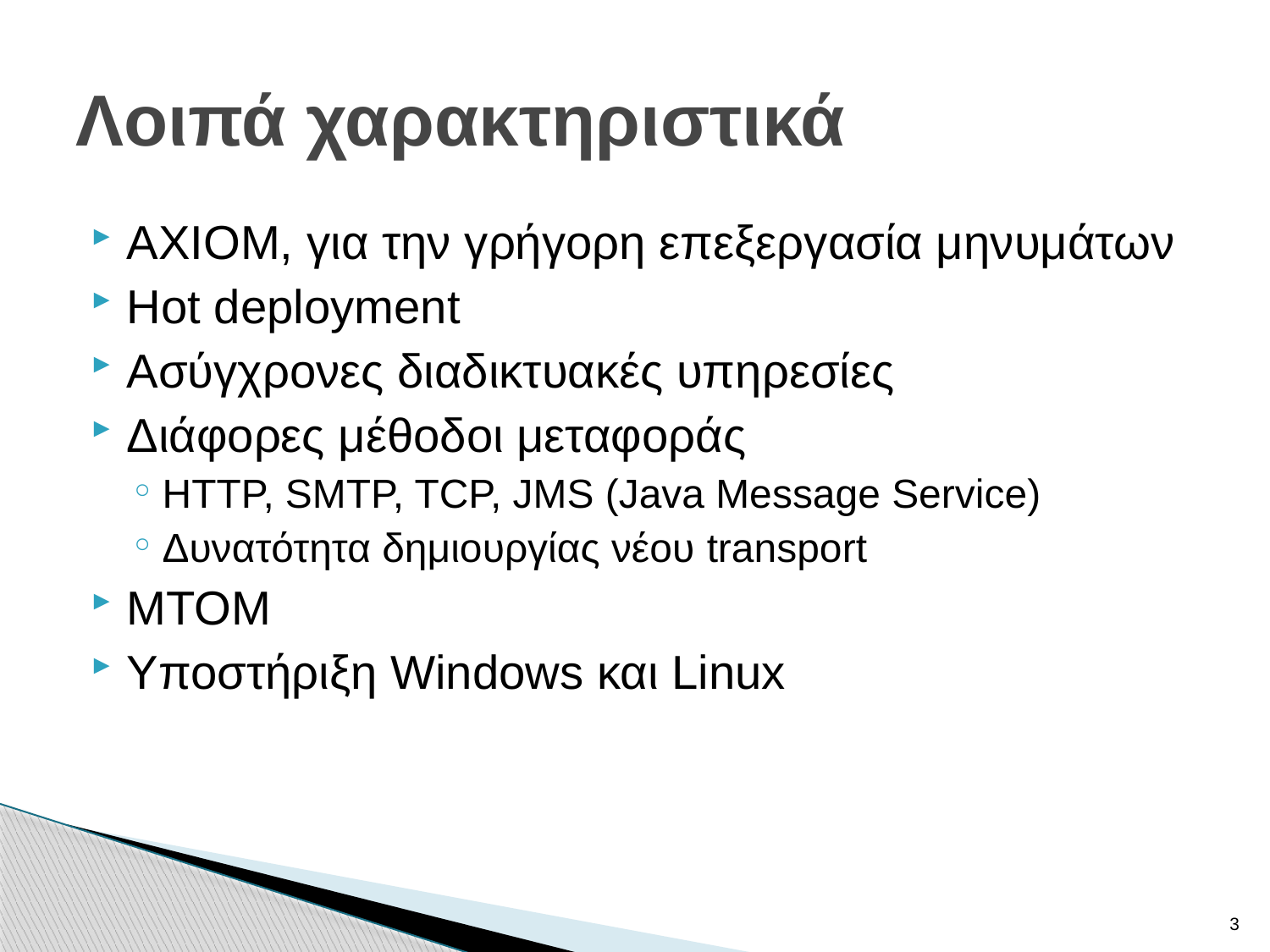

# Λοιπά χαρακτηριστικά
AXIOM, για την γρήγορη επεξεργασία μηνυμάτων
Hot deployment
Ασύγχρονες διαδικτυακές υπηρεσίες
Διάφορες μέθοδοι μεταφοράς
HTTP, SMTP, TCP, JMS (Java Message Service)
Δυνατότητα δημιουργίας νέου transport
MTOM
Υποστήριξη Windows και Linux
3